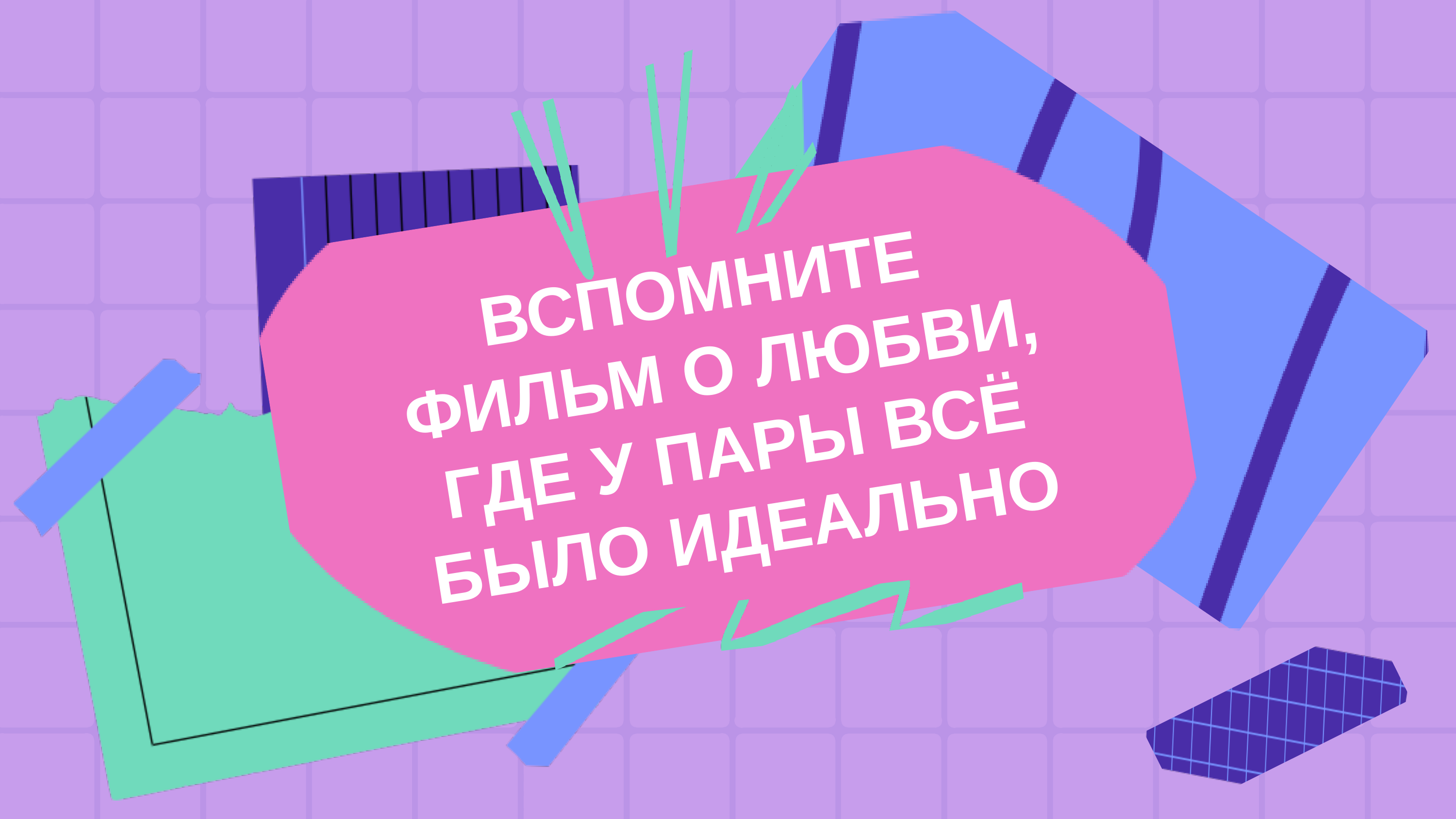

ВСПОМНИТЕ
ФИЛЬМ О ЛЮБВИ, ГДЕ У ПАРЫ ВСЁ БЫЛО ИДЕАЛЬНО